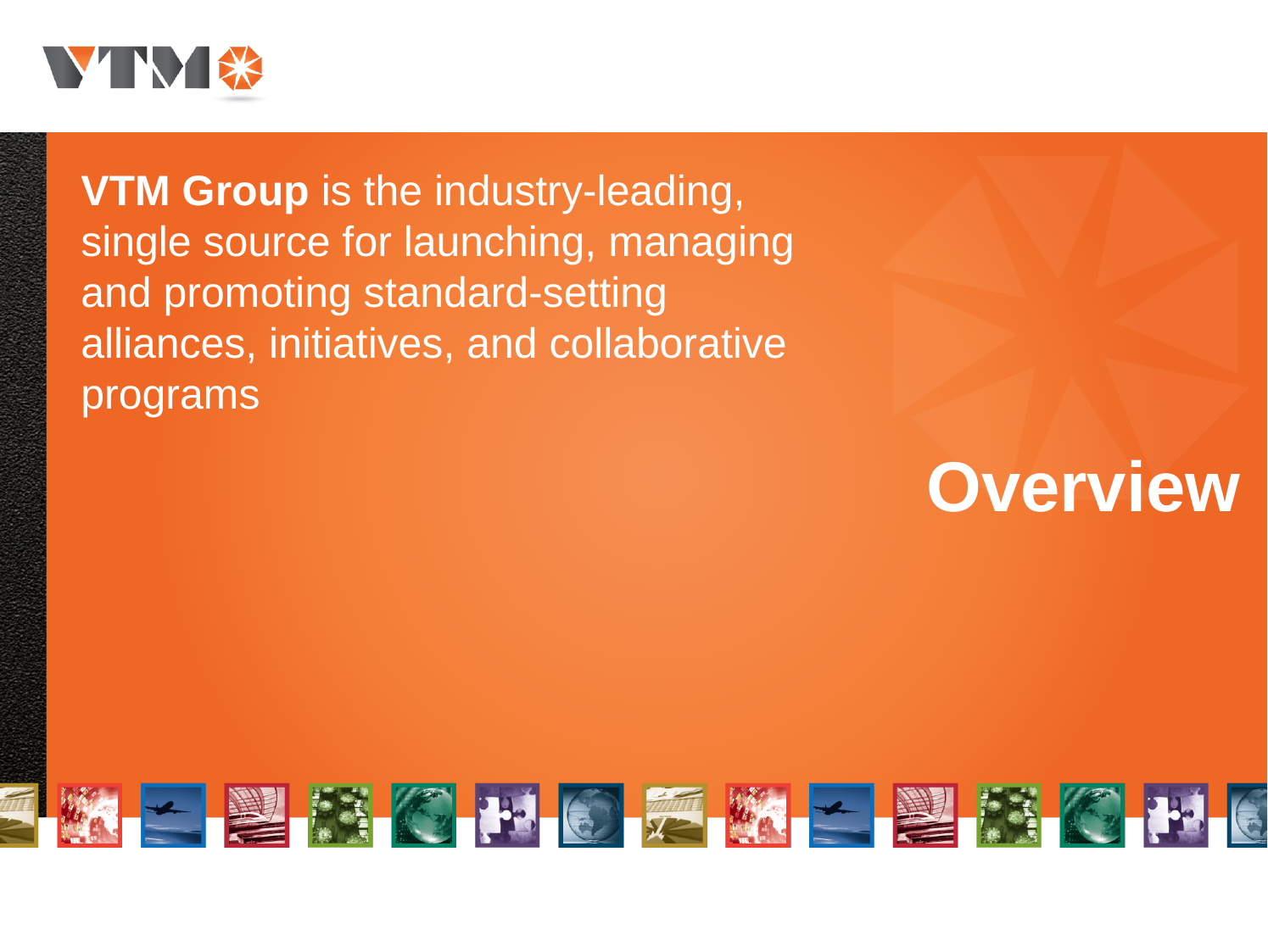

VTM Group is the industry-leading, single source for launching, managing and promoting standard-setting alliances, initiatives, and collaborative programs
# Overview